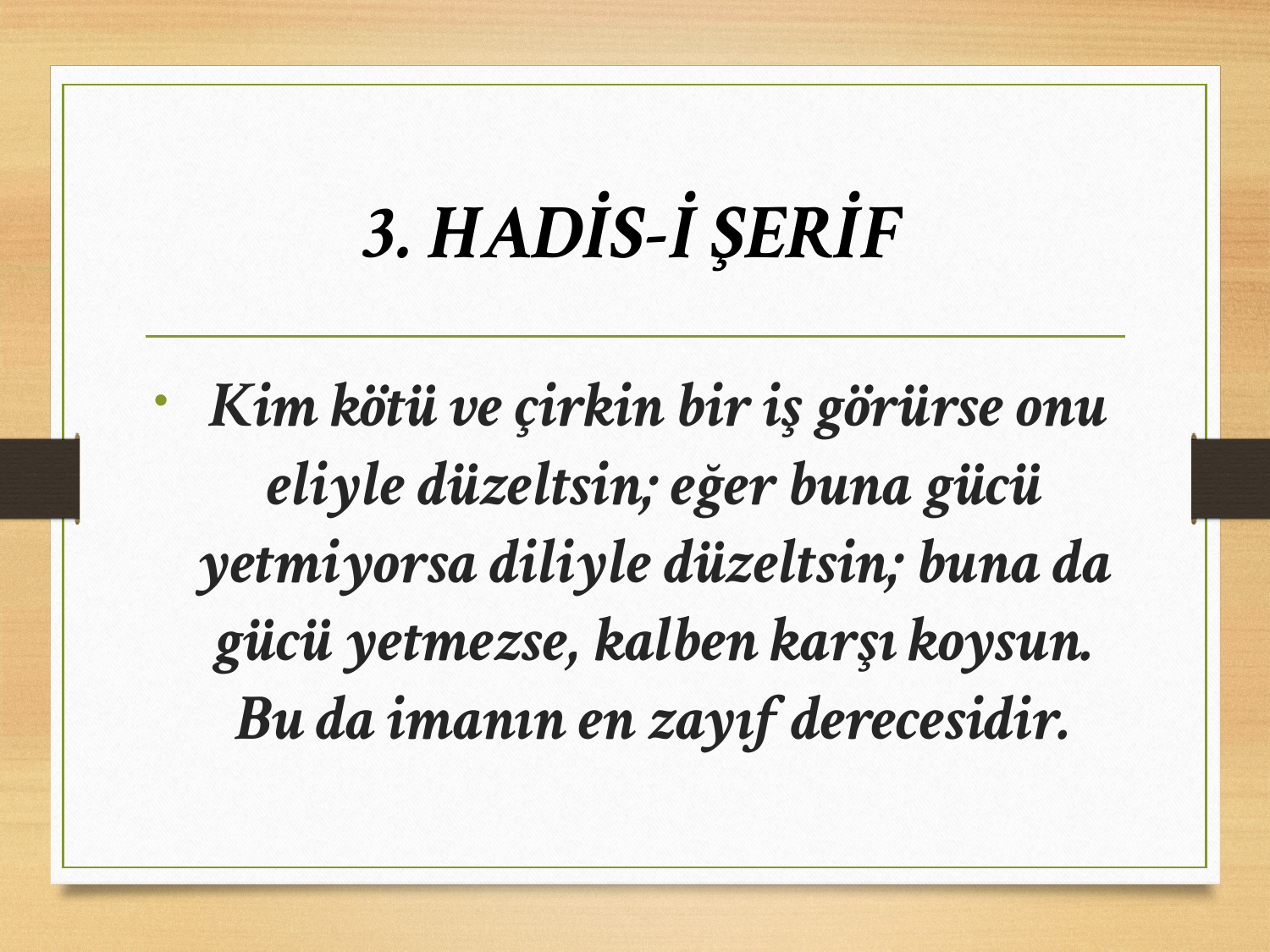

# 3. HADİS-İ ŞERİF
 Kim kötü ve çirkin bir iş görürse onu eliyle düzeltsin; eğer buna gücü yetmiyorsa diliyle düzeltsin; buna da gücü yetmezse, kalben karşı koysun. Bu da imanın en zayıf derecesidir.